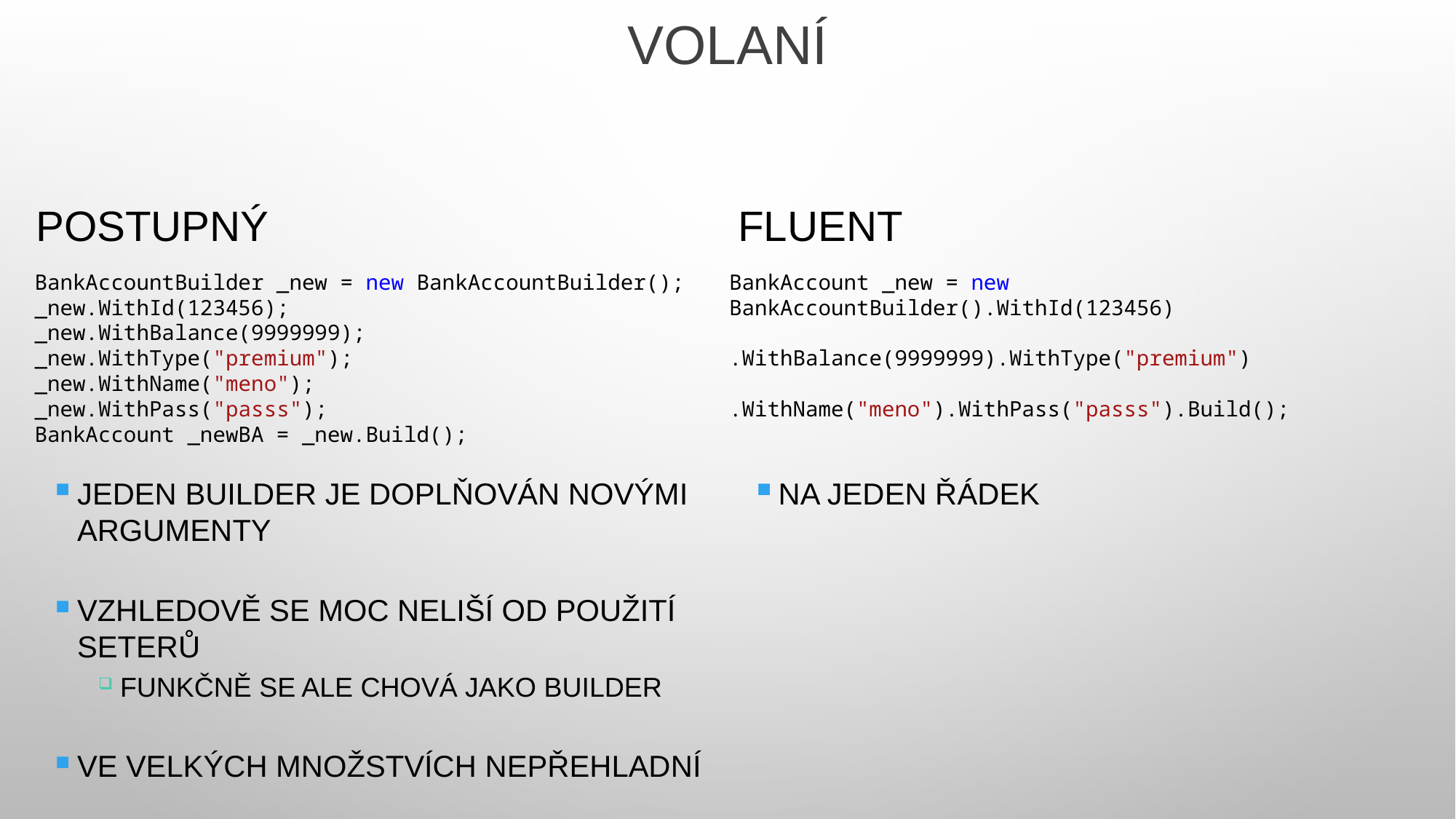

# Volaní
POSTUPNÝ
FLUENT
BankAccountBuilder _new = new BankAccountBuilder();
_new.WithId(123456);
_new.WithBalance(9999999);
_new.WithType("premium");
_new.WithName("meno");
_new.WithPass("passs");
BankAccount _newBA = _new.Build();
BankAccount _new = new BankAccountBuilder().WithId(123456)
			.WithBalance(9999999).WithType("premium")
			.WithName("meno").WithPass("passs").Build();
JEDEN BUILDER JE DOPLŇOVÁN NOVÝMI ARGUMENTY

VZHLEDOVĚ SE MOC NELIŠÍ OD POUŽITÍ SETERŮ
FUNKČNĚ SE ALE CHOVÁ JAKO BUILDER

VE VELKÝCH MNOŽSTVÍCH NEPŘEHLADNÍ
NA JEDEN ŘÁDEK